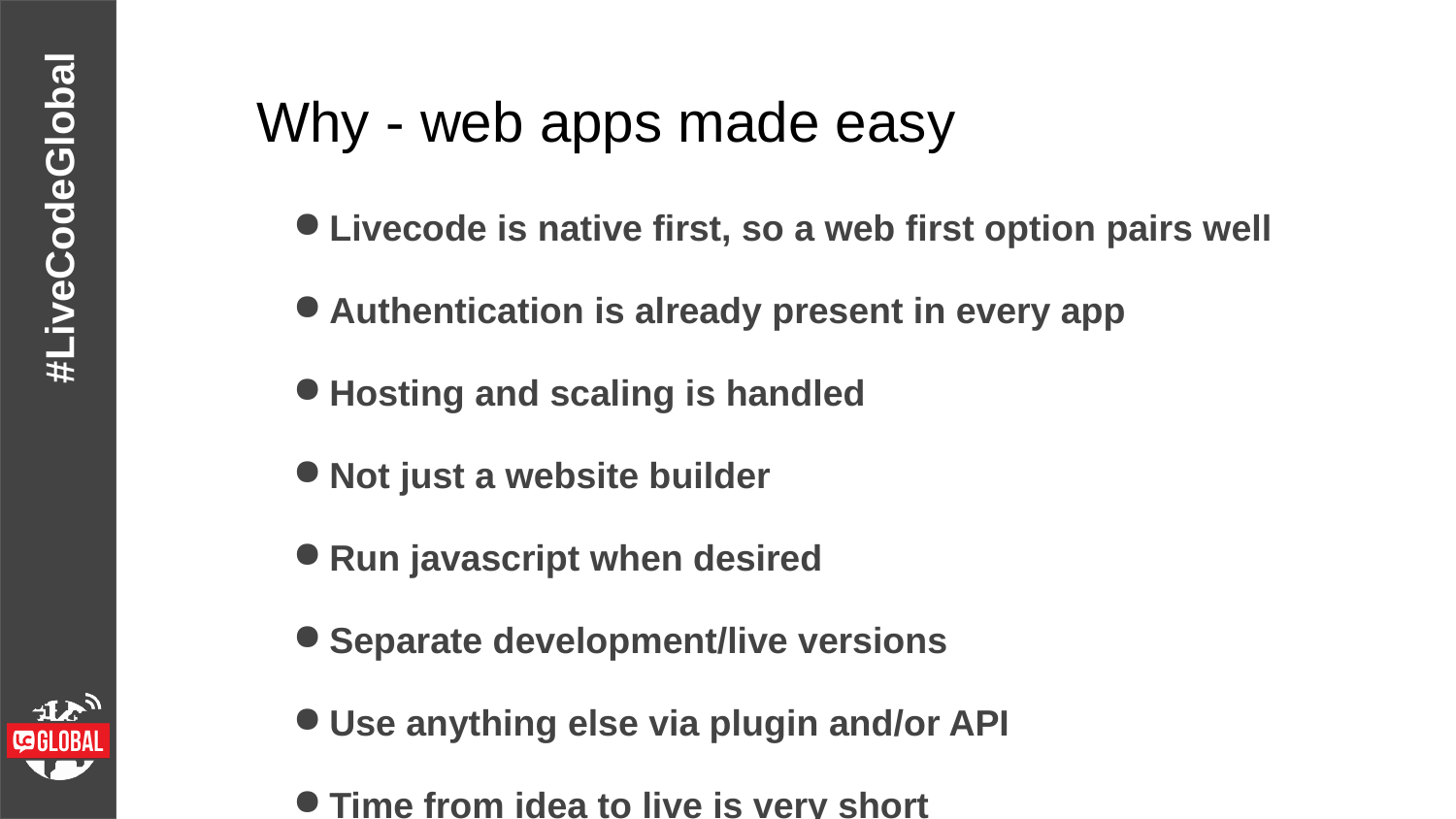

# Why - web apps made easy
Livecode is native first, so a web first option pairs well
Authentication is already present in every app
Hosting and scaling is handled
Not just a website builder
Run javascript when desired
Separate development/live versions
Use anything else via plugin and/or API
Time from idea to live is very short
Collaborate with other developers
Entire framework ties together
Elements know about database tables/fields
Expressions know correct operations for each type